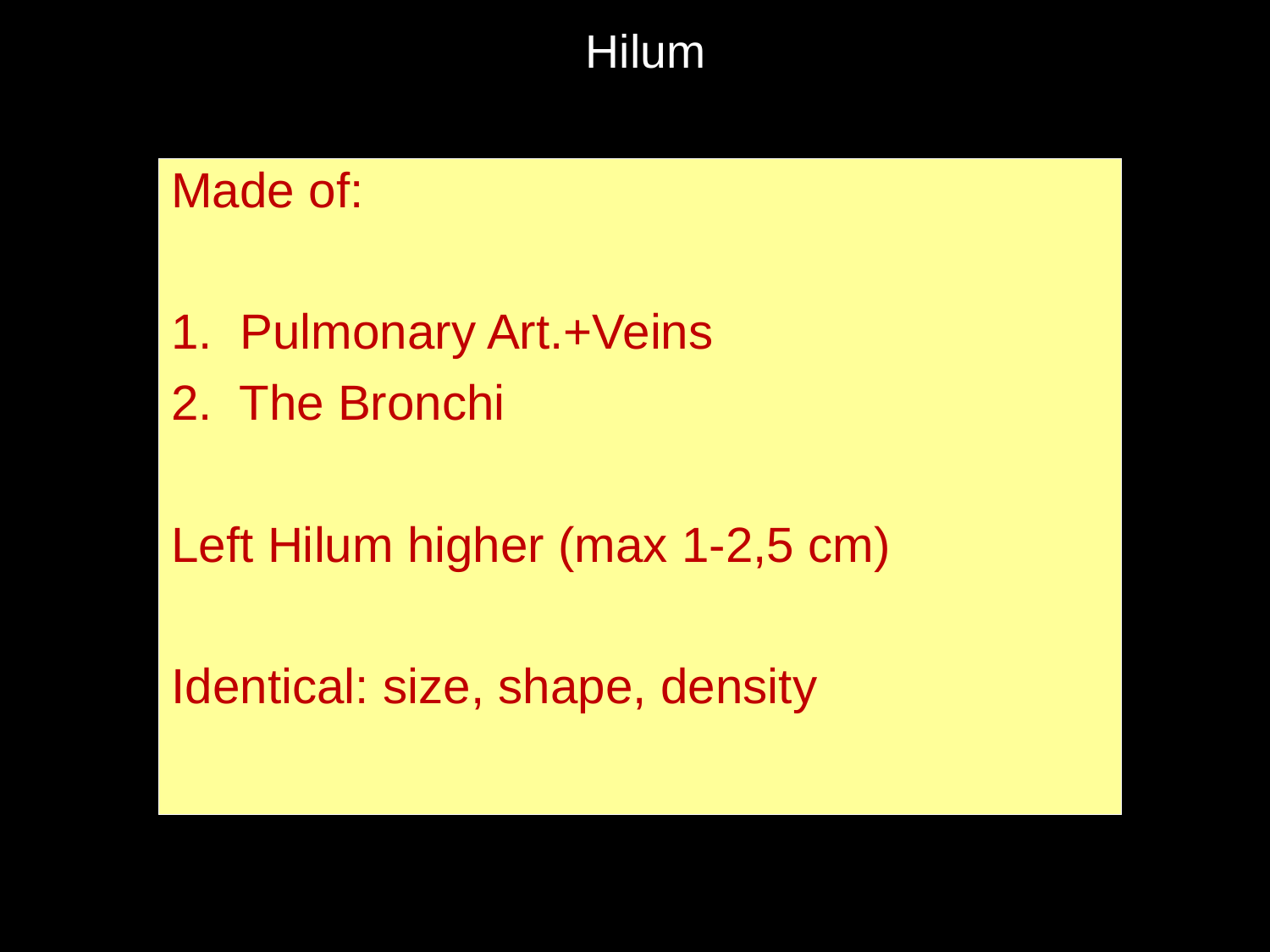

# Hilum
Made of:

1.  Pulmonary Art.+Veins
2.  The Bronchi

Left Hilum higher (max 1-2,5 cm)

Identical: size, shape, density